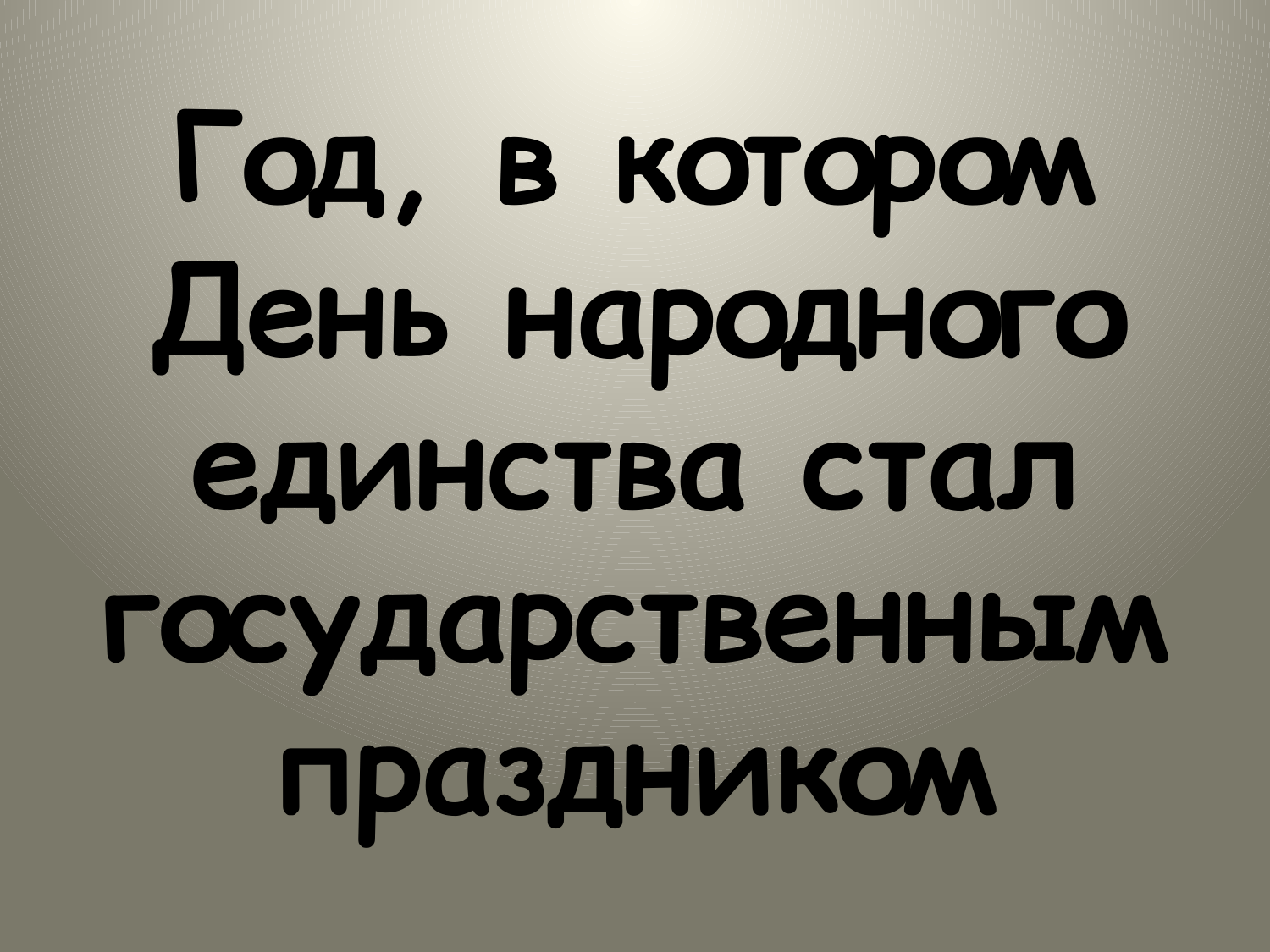

# Год, в котором День народного единства стал государственным праздником